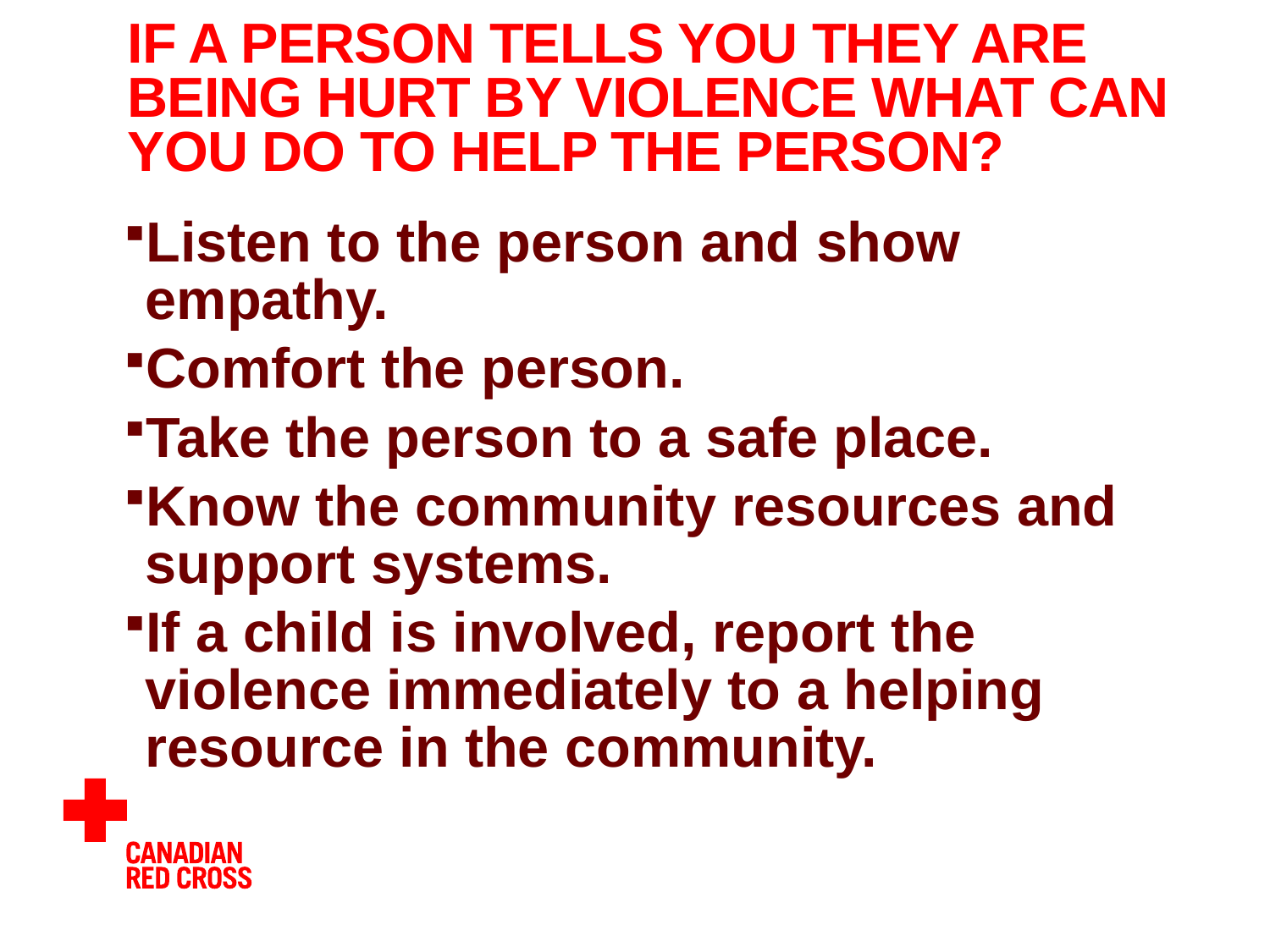

# If a person tells you they are being hurt by violence what can you do to help the person?
Listen to the person and show empathy.
Comfort the person.
Take the person to a safe place.
Know the community resources and support systems.
If a child is involved, report the violence immediately to a helping resource in the community.